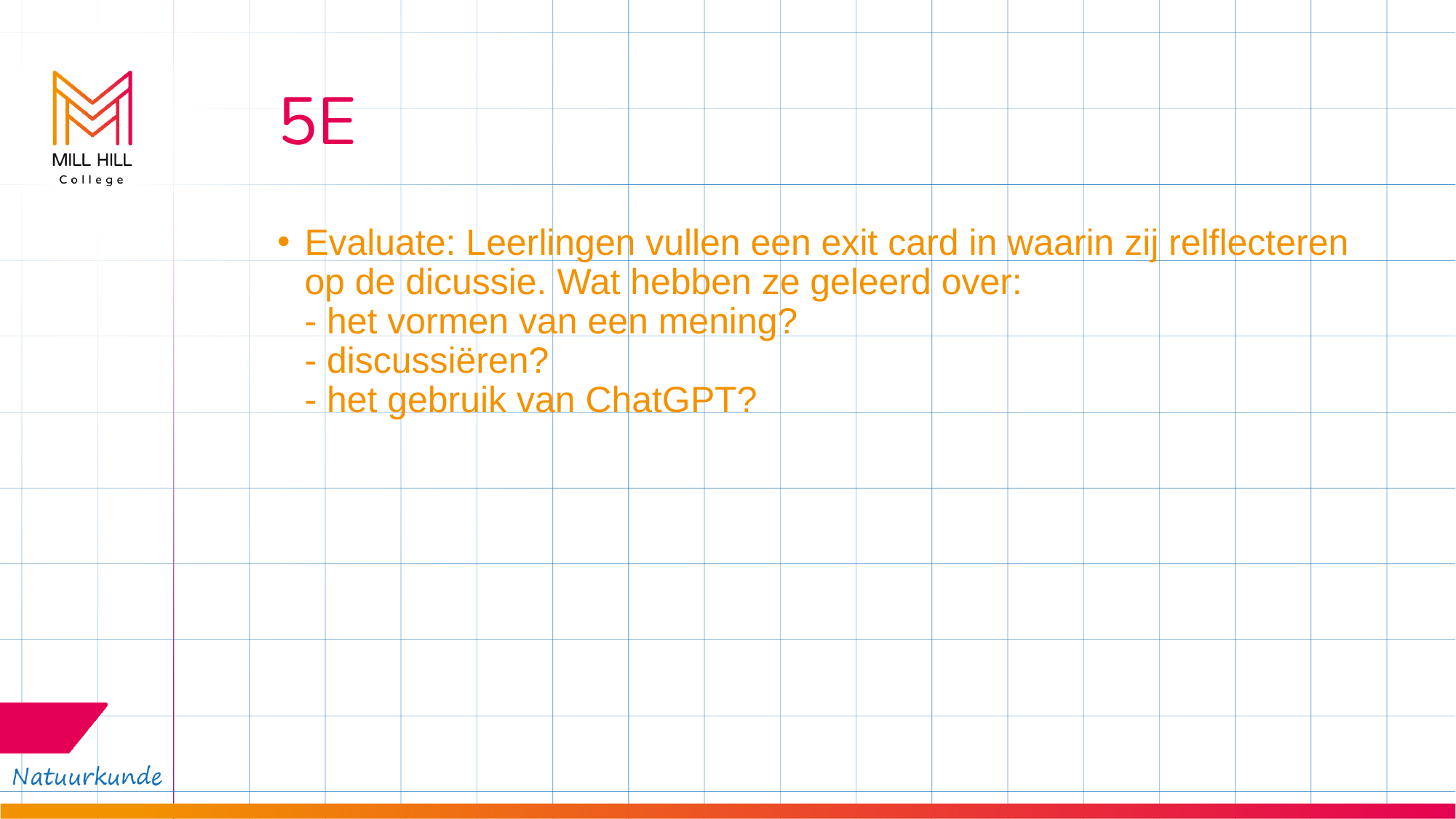

# 5E
Evaluate: Leerlingen vullen een exit card in waarin zij relflecteren op de dicussie. Wat hebben ze geleerd over:
- het vormen van een mening?
- discussiëren?
- het gebruik van ChatGPT?